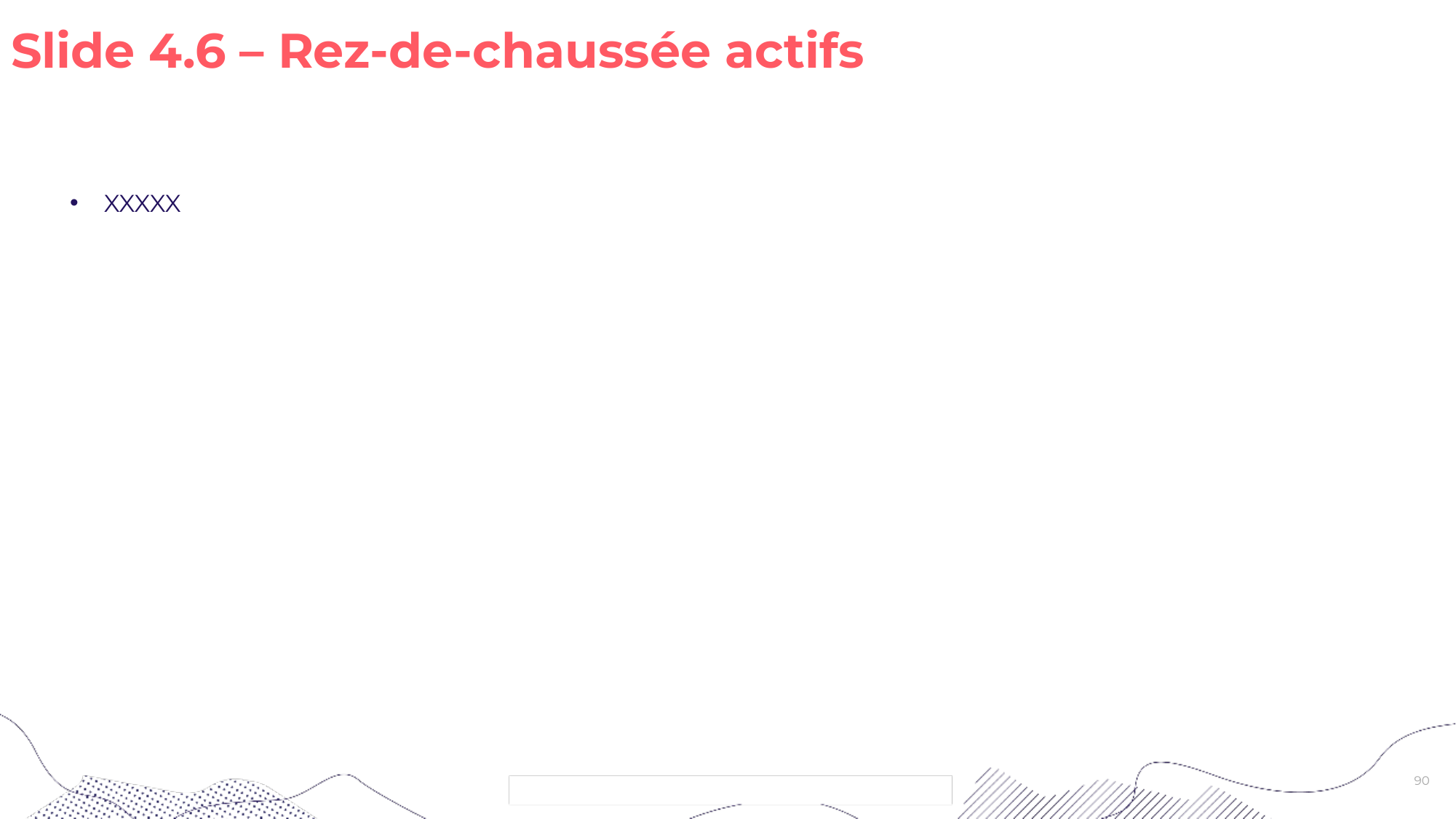

Slide 4.6 – Rez-de-chaussée actifs
XXXXX
90